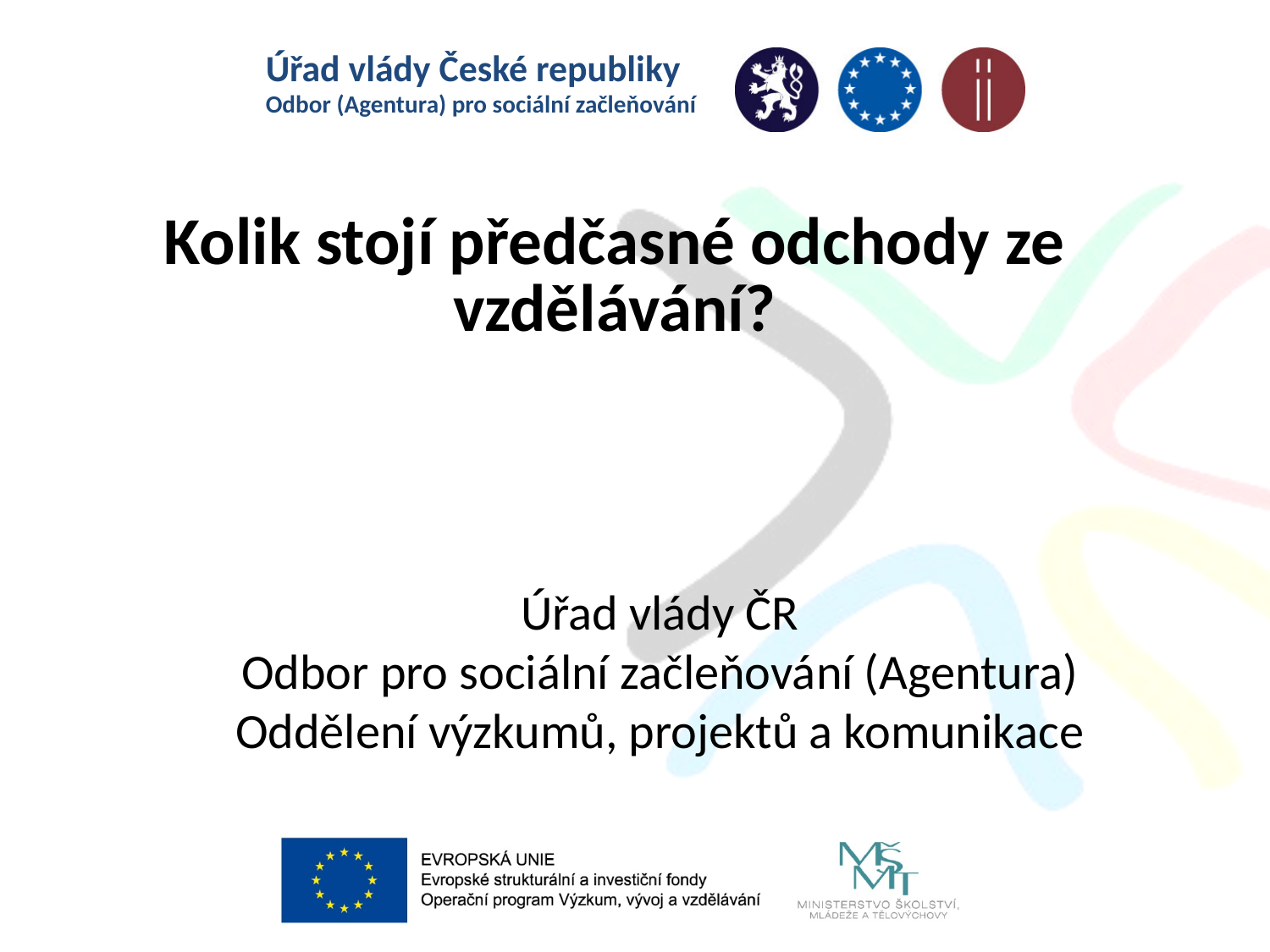

# Kolik stojí předčasné odchody ze vzdělávání?
Úřad vlády ČR
Odbor pro sociální začleňování (Agentura)
Oddělení výzkumů, projektů a komunikace